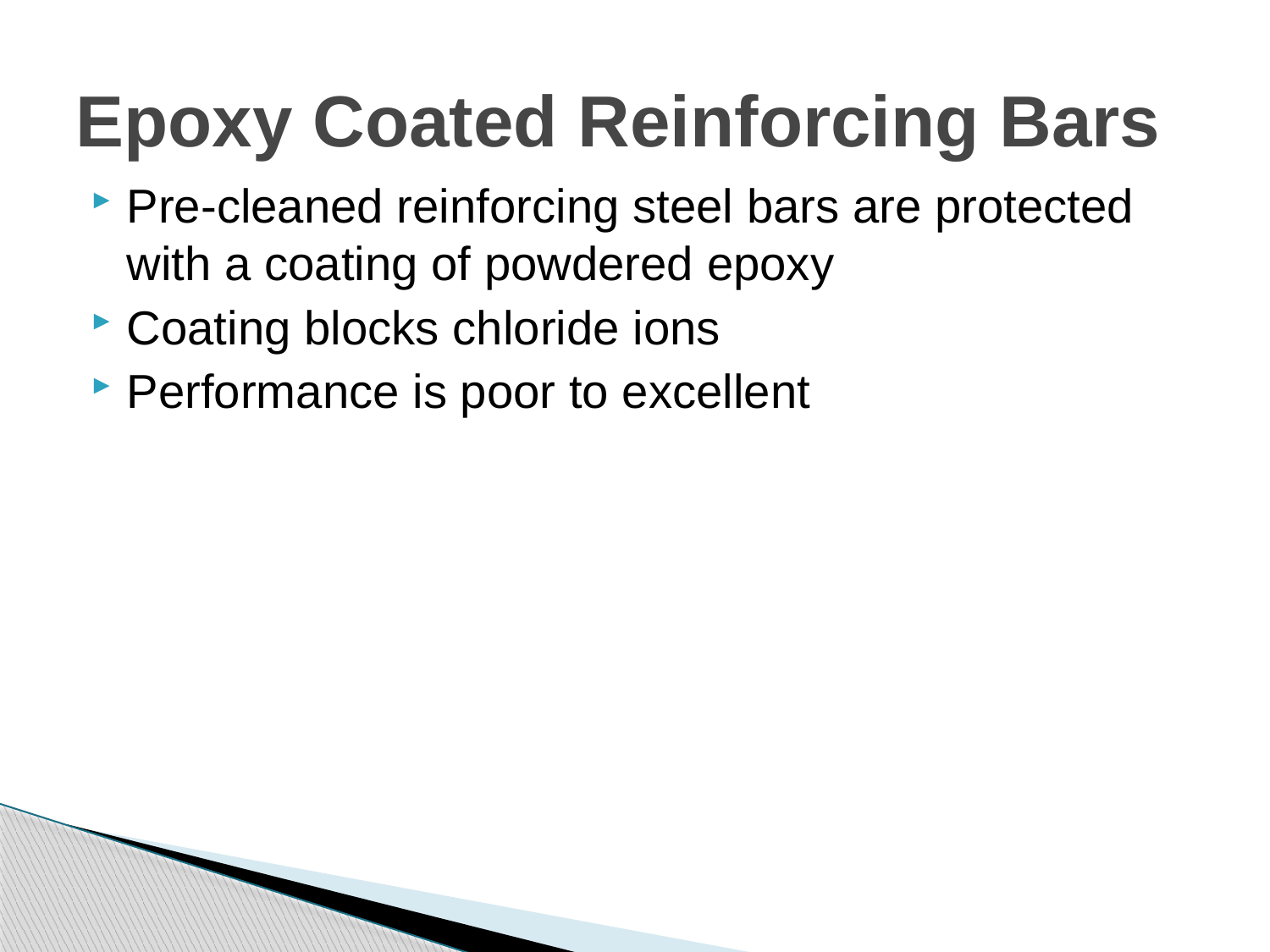

# Epoxy Coated Reinforcing Bars
Pre-cleaned reinforcing steel bars are protected with a coating of powdered epoxy
Coating blocks chloride ions
Performance is poor to excellent